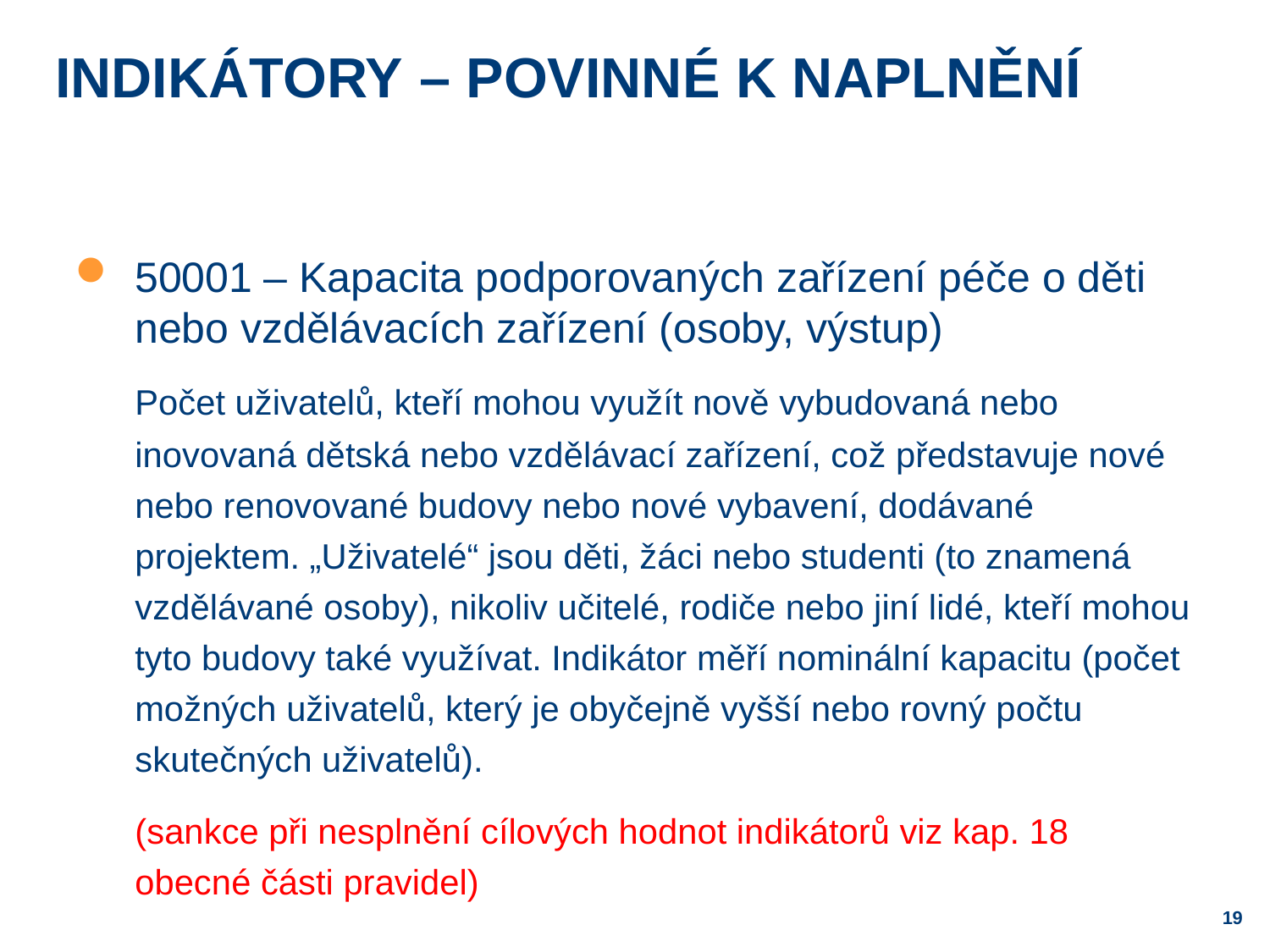

# INDIKÁTORY – povinné k naplnění
50001 – Kapacita podporovaných zařízení péče o děti nebo vzdělávacích zařízení (osoby, výstup)
	Počet uživatelů, kteří mohou využít nově vybudovaná nebo inovovaná dětská nebo vzdělávací zařízení, což představuje nové nebo renovované budovy nebo nové vybavení, dodávané projektem. „Uživatelé“ jsou děti, žáci nebo studenti (to znamená vzdělávané osoby), nikoliv učitelé, rodiče nebo jiní lidé, kteří mohou tyto budovy také využívat. Indikátor měří nominální kapacitu (počet možných uživatelů, který je obyčejně vyšší nebo rovný počtu skutečných uživatelů).
	(sankce při nesplnění cílových hodnot indikátorů viz kap. 18 obecné části pravidel)

19